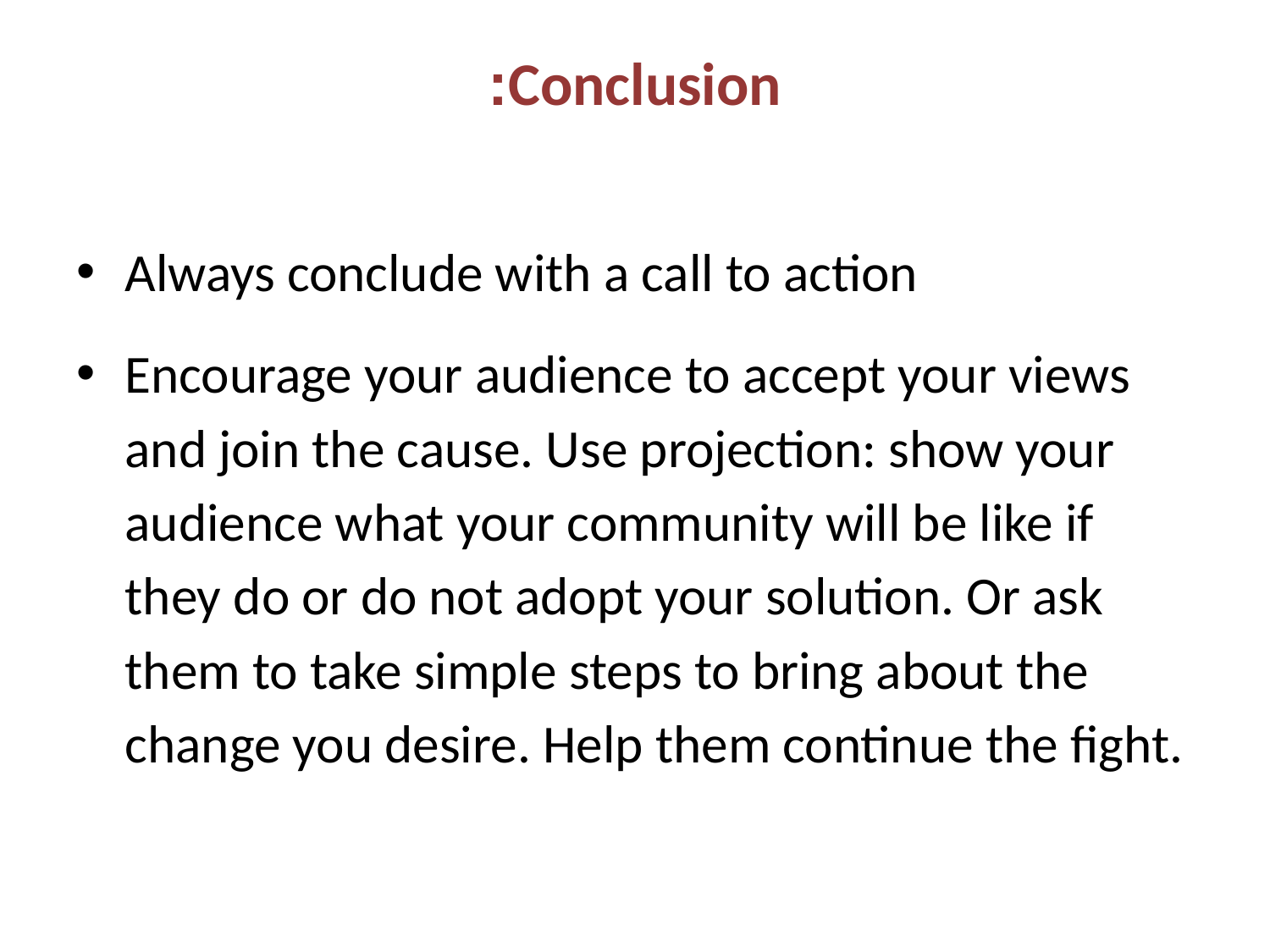

# Conclusion:
Always conclude with a call to action
Encourage your audience to accept your views and join the cause. Use projection: show your audience what your community will be like if they do or do not adopt your solution. Or ask them to take simple steps to bring about the change you desire. Help them continue the fight.